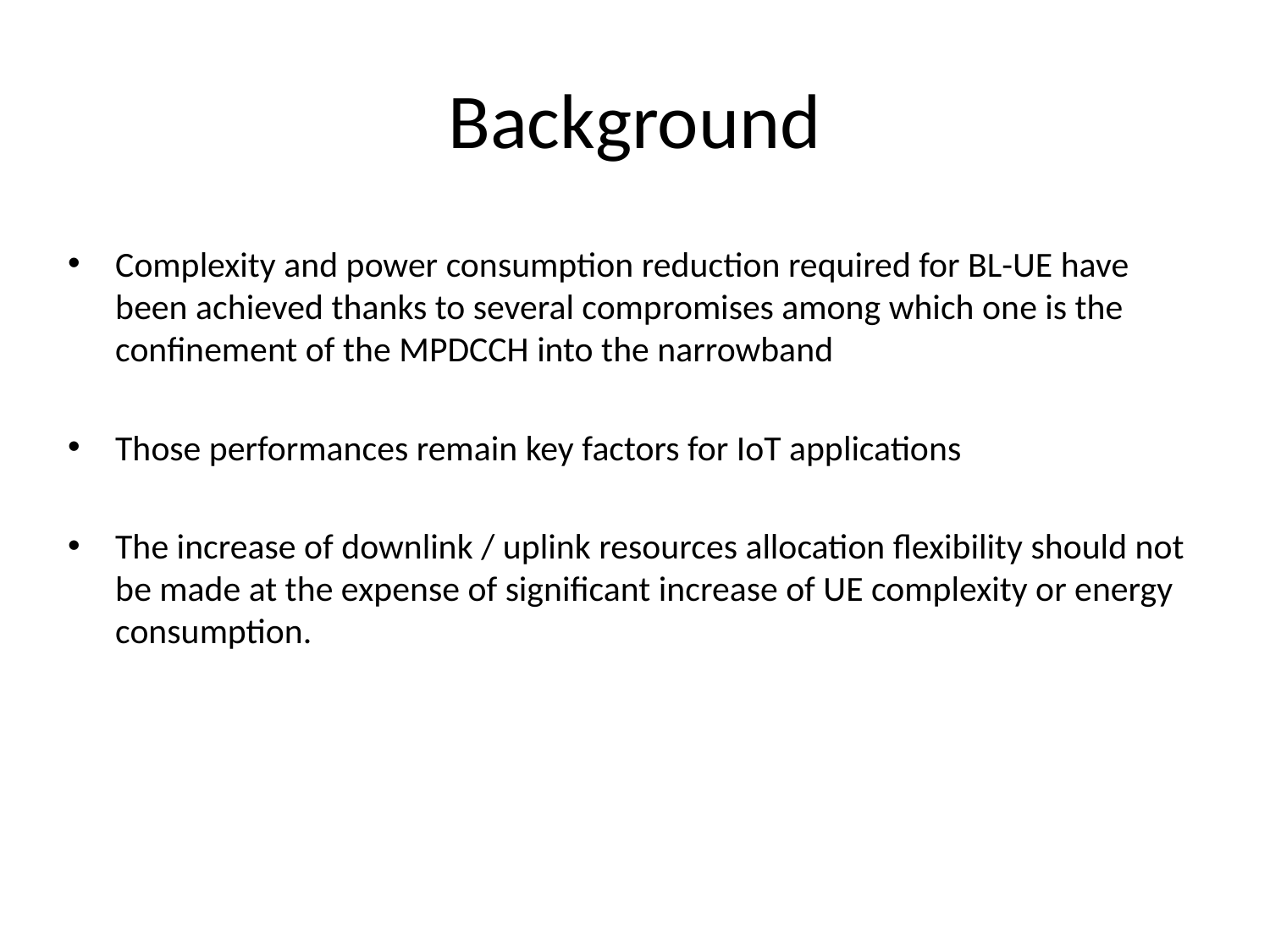

# Background

Complexity and power consumption reduction required for BL-UE have been achieved thanks to several compromises among which one is the confinement of the MPDCCH into the narrowband

Those performances remain key factors for IoT applications

The increase of downlink / uplink resources allocation flexibility should not be made at the expense of significant increase of UE complexity or energy consumption.